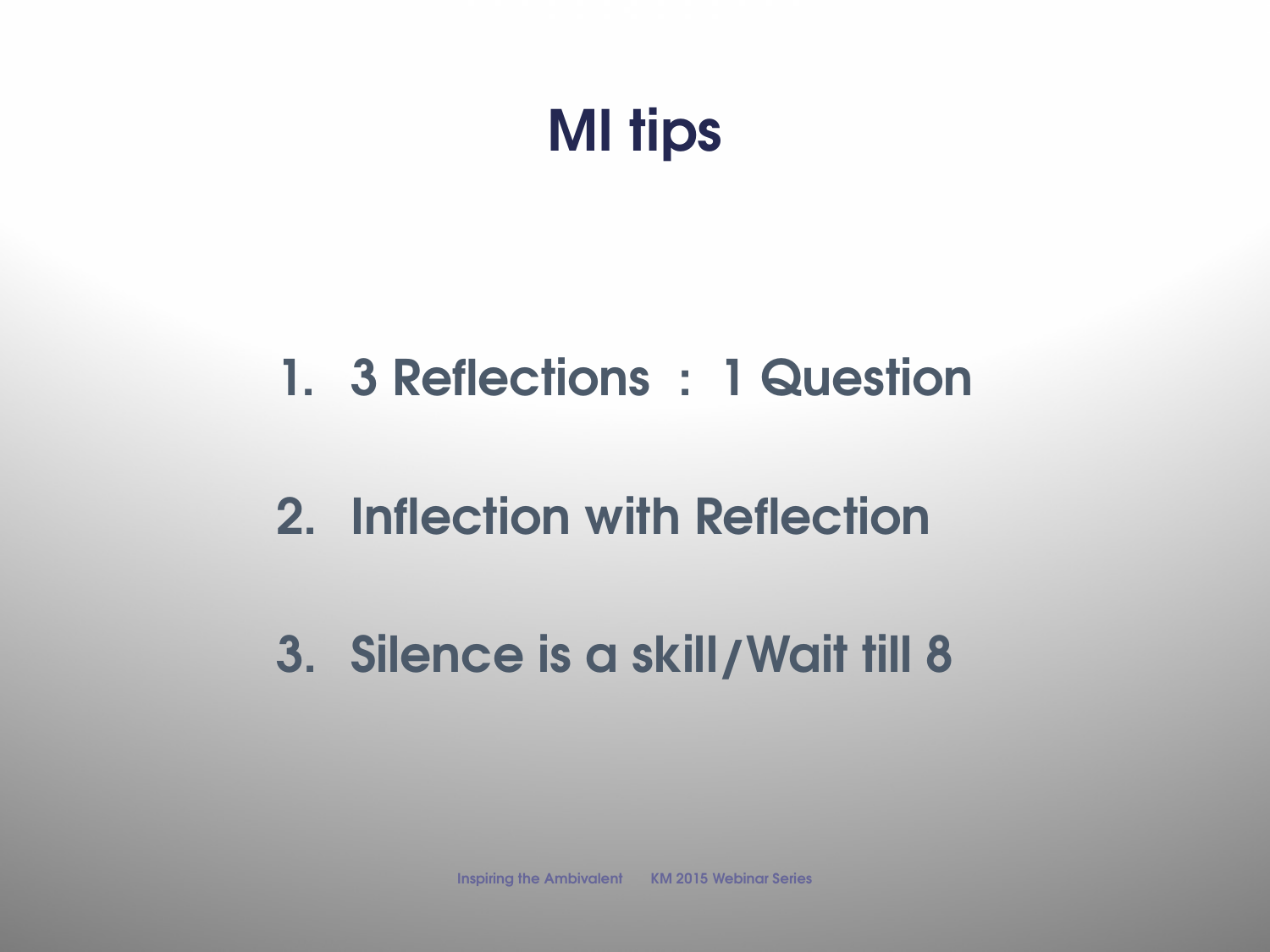

# MI tips

3 Reflections  :  1 Question

Inflection with Reflection

Silence is a skill/Wait till 8
Inspiring the Ambivalent       KM 2015 Webinar Series